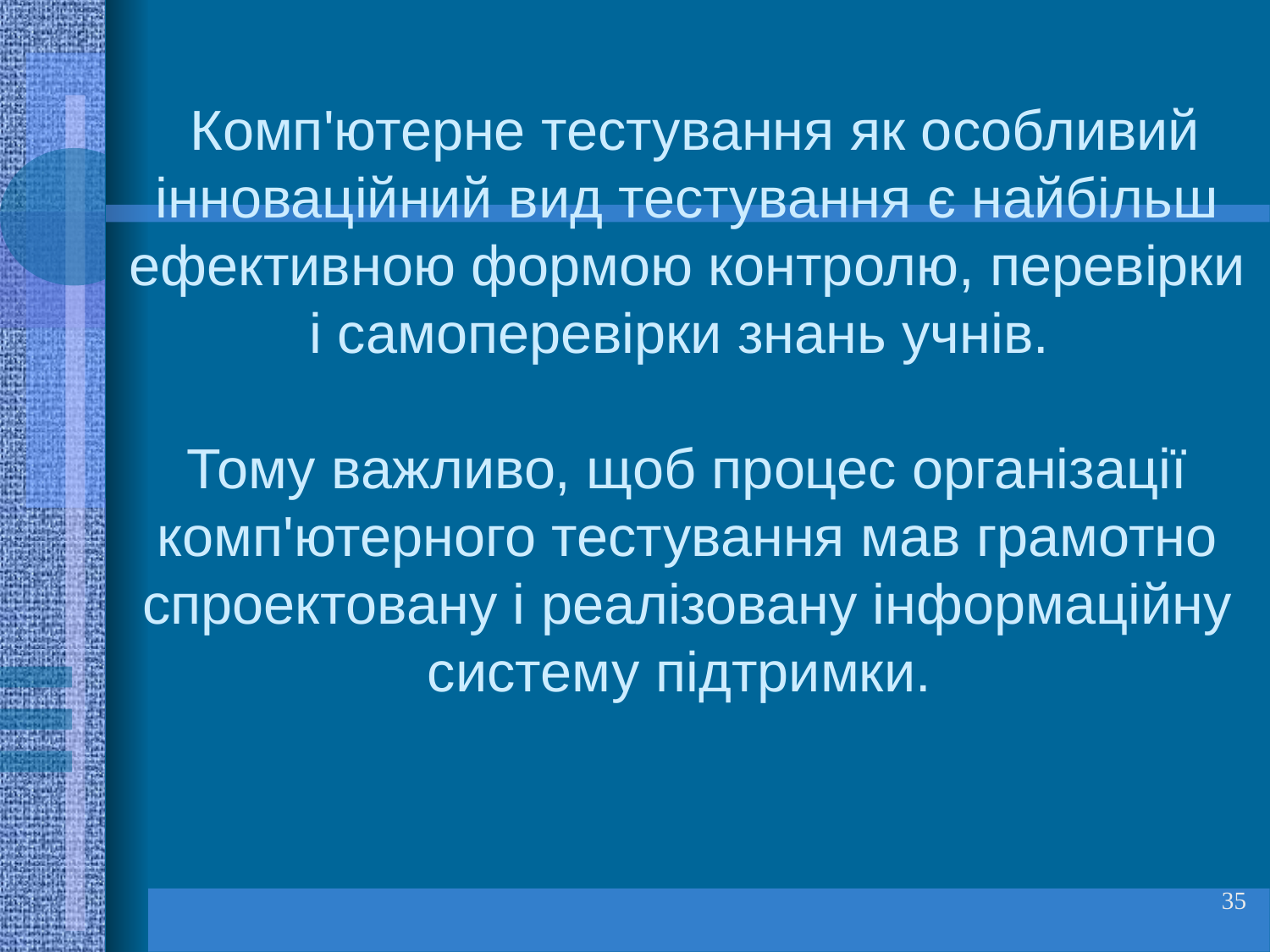

# Комп'ютерне тестування як особливий інноваційний вид тестування є найбільш ефективною формою контролю, перевірки і самоперевірки знань учнів. Тому важливо, щоб процес організації комп'ютерного тестування мав грамотно спроектовану і реалізовану інформаційну систему підтримки.
35